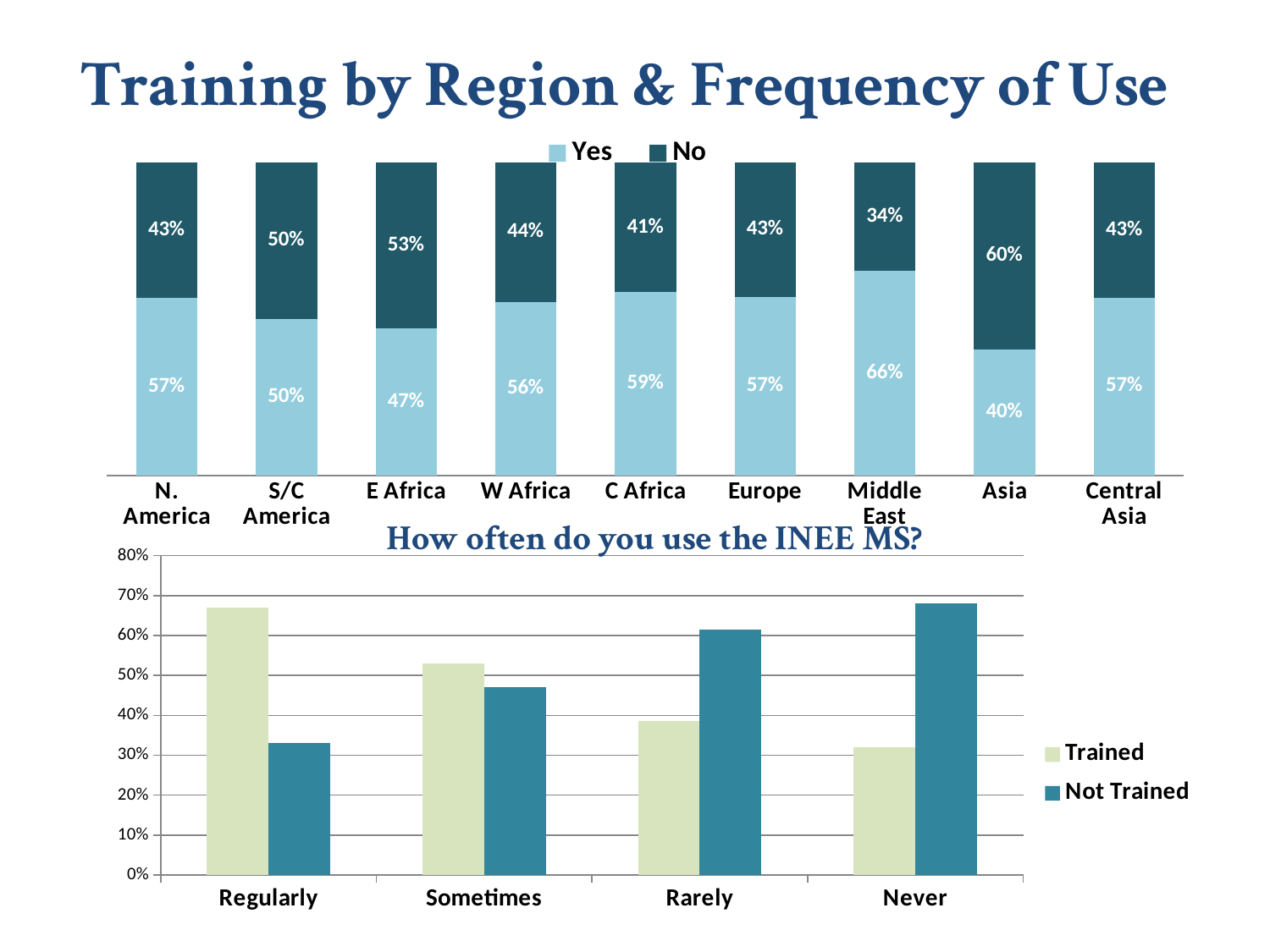

# Training by Region & Frequency of Use

### Chart

| Category |  |  |
|---|---|---|
| N. America | 0.568181818181821 | 0.431818181818184 |
| S/C America | 0.5 | 0.5 |
| E Africa | 0.471428571428573 | 0.528571428571429 |
| W Africa | 0.555555555555556 | 0.444444444444444 |
| C Africa | 0.586206896551724 | 0.413793103448276 |
| Europe | 0.571428571428575 | 0.428571428571429 |
| Middle East | 0.655172413793108 | 0.344827586206898 |
| Asia | 0.403846153846154 | 0.596153846153846 |
| Central Asia | 0.568965517241382 | 0.431034482758621 |
How often do you use the INEE MS?

### Chart

| Category | Trained | Not Trained |
|---|---|---|
| Regularly | 0.669064748201439 | 0.330935251798561 |
| Sometimes | 0.529100529100529 | 0.470899470899473 |
| Rarely | 0.385714285714288 | 0.614285714285717 |
| Never | 0.320000000000001 | 0.68 |